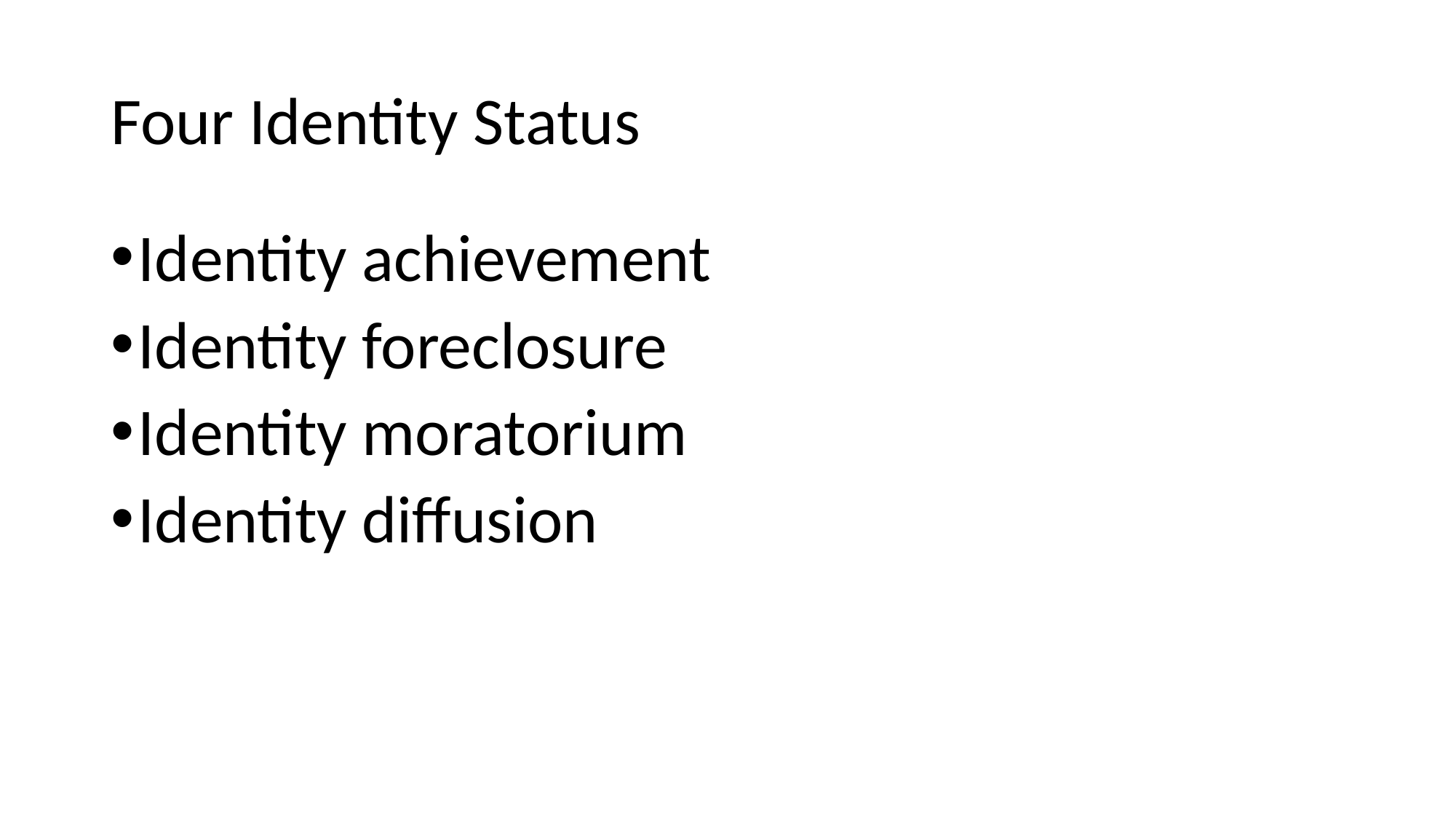

# Four Identity Status
Identity achievement
Identity foreclosure
Identity moratorium
Identity diffusion